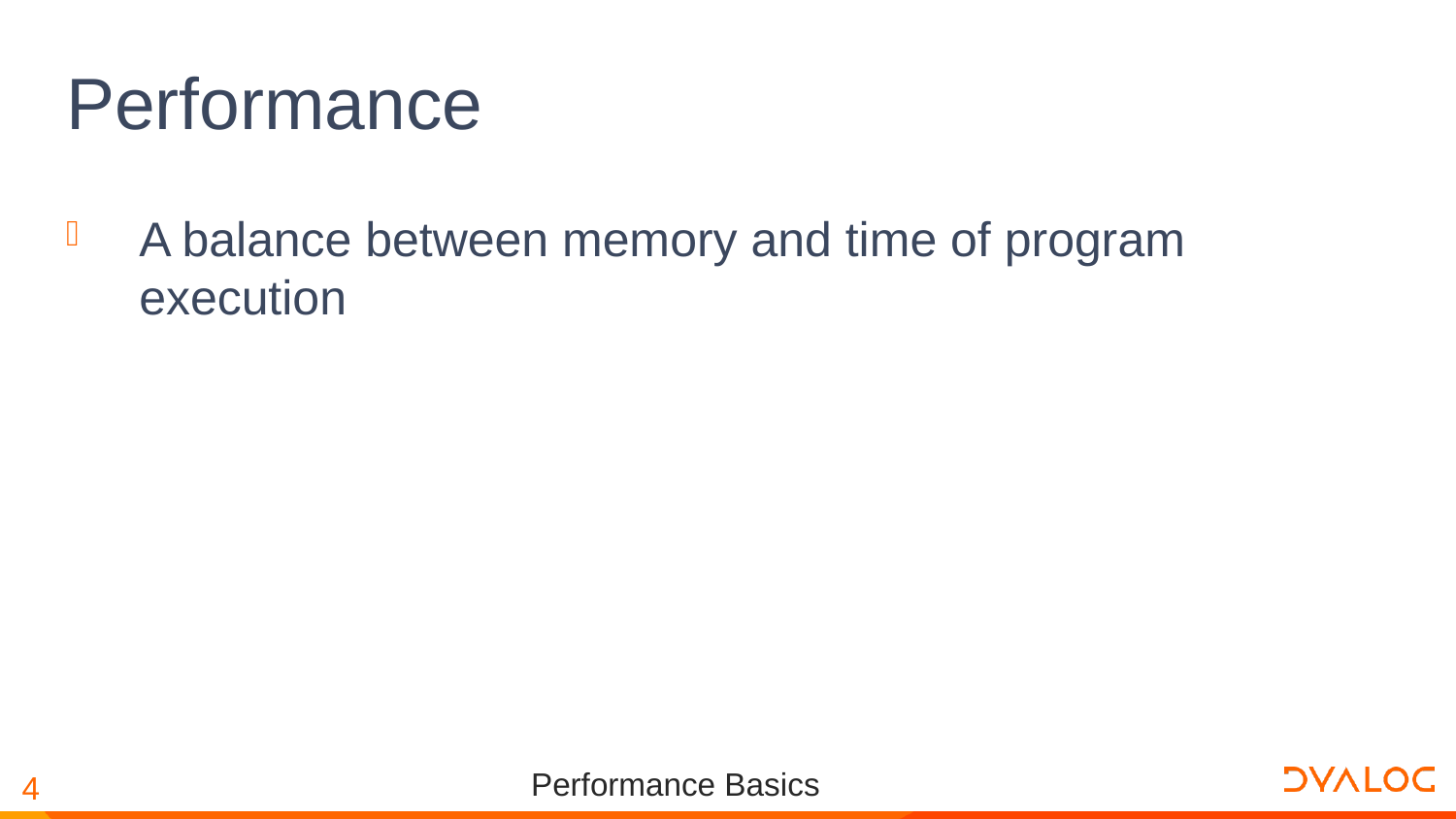

# Performance
A balance between memory and time of program execution